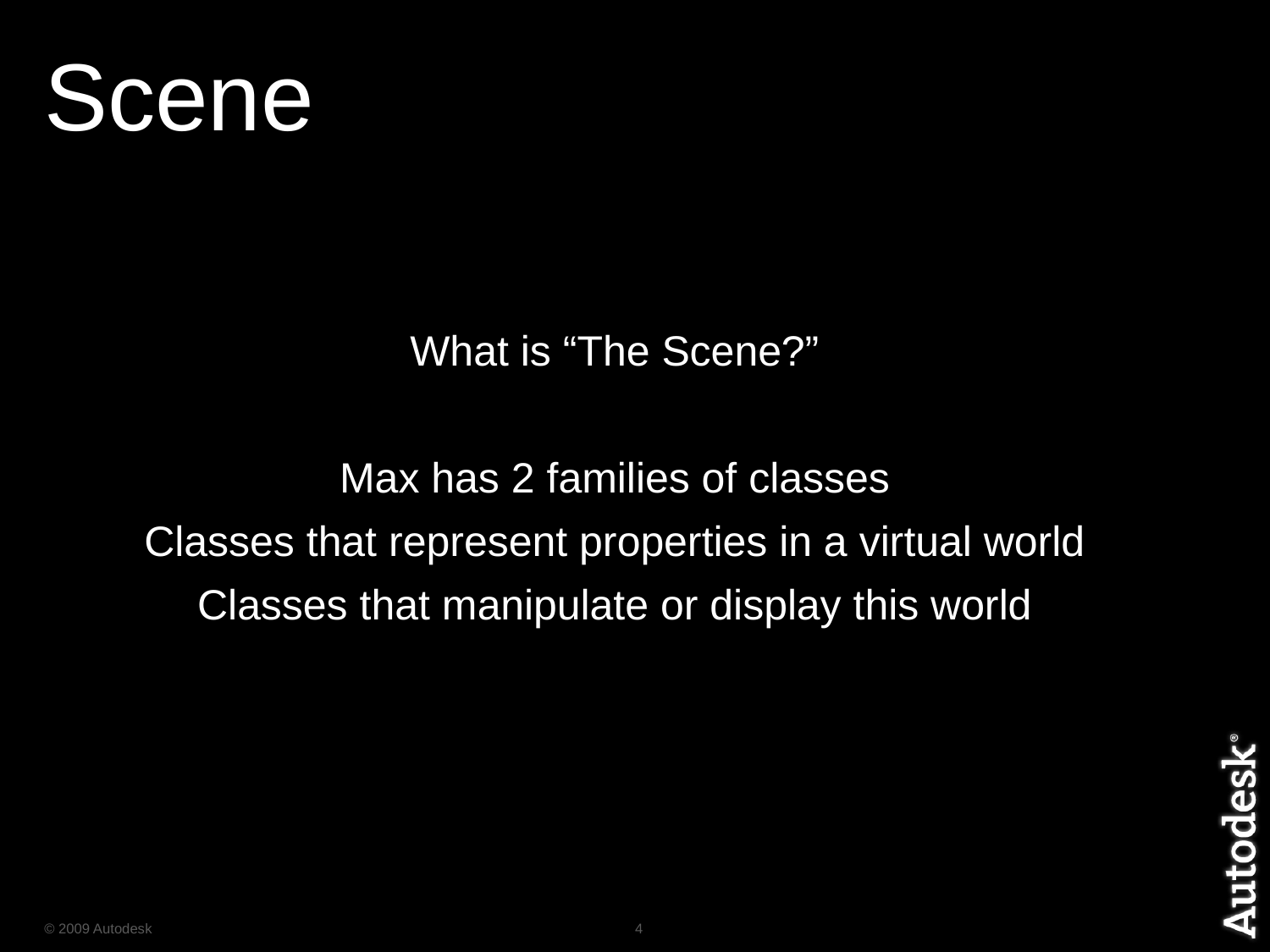

# Scene

What is “The Scene?”

Max has 2 families of classes
Classes that represent properties in a virtual world
Classes that manipulate or display this world